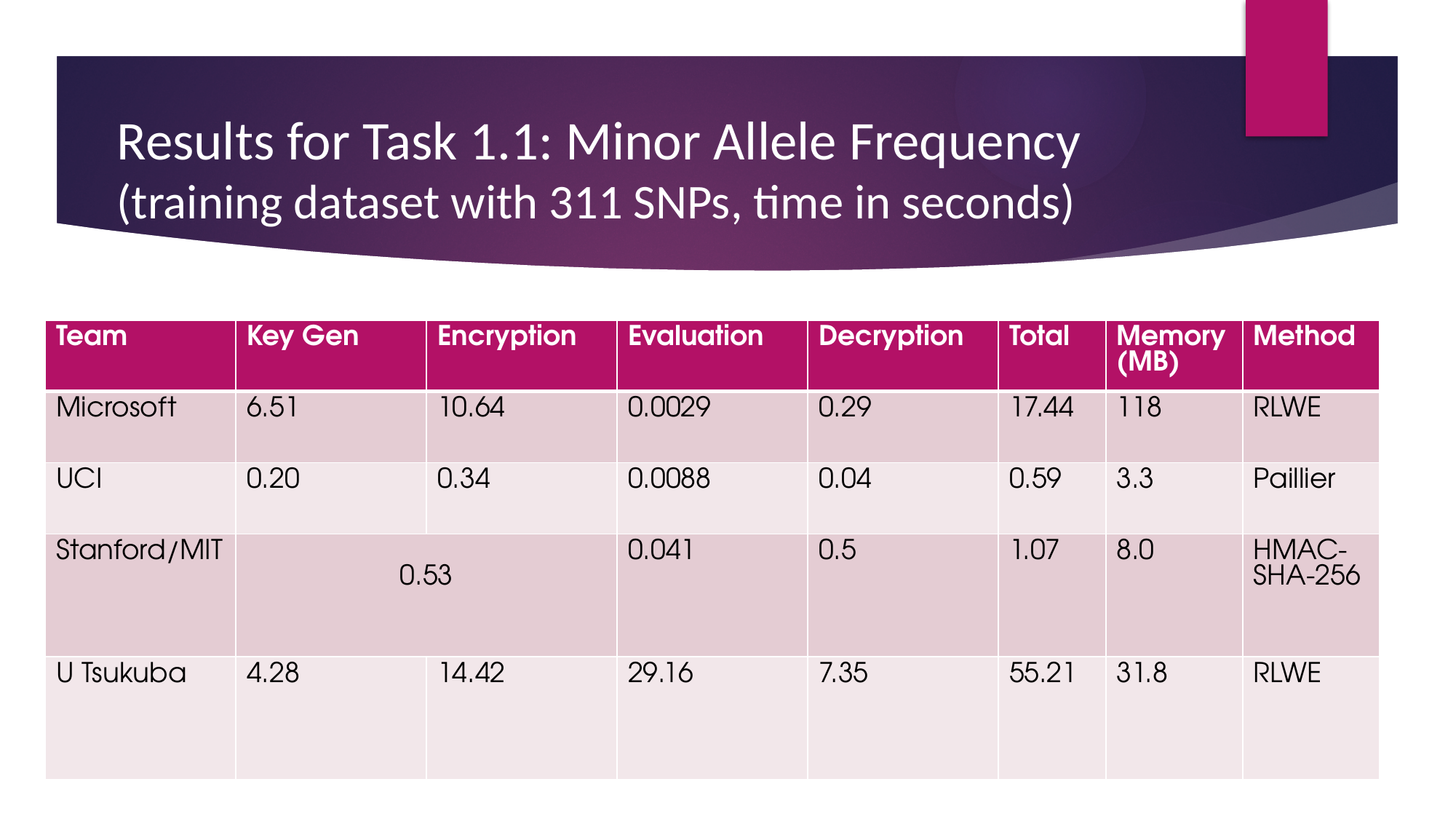

# Results for Task 1.1: Minor Allele Frequency (training dataset with 311 SNPs, time in seconds)
| Team | Key Gen | Encryption | Evaluation | Decryption | Total | Memory (MB) | Method |
| --- | --- | --- | --- | --- | --- | --- | --- |
| Microsoft | 6.51 | 10.64 | 0.0029 | 0.29 | 17.44 | 118 | RLWE |
| UCI | 0.20 | 0.34 | 0.0088 | 0.04 | 0.59 | 3.3 | Paillier |
| Stanford/MIT | 0.53 |  | 0.041 | 0.5 | 1.07 | 8.0 | HMAC-SHA-256 |
| U Tsukuba | 4.28 | 14.42 | 29.16 | 7.35 | 55.21 | 31.8 | RLWE |